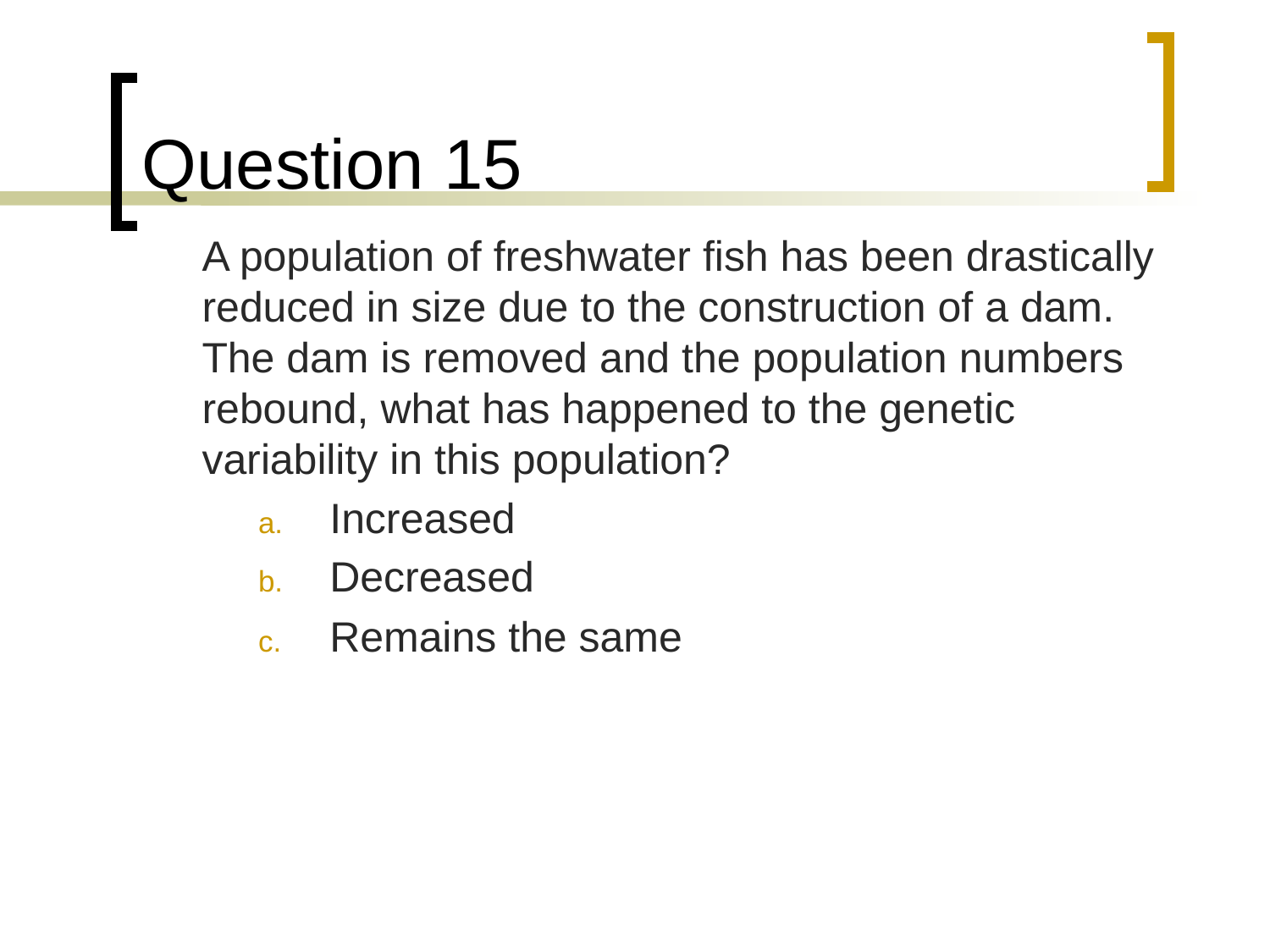

# Question 15
	A population of freshwater fish has been drastically reduced in size due to the construction of a dam. The dam is removed and the population numbers rebound, what has happened to the genetic variability in this population?
Increased
Decreased
Remains the same